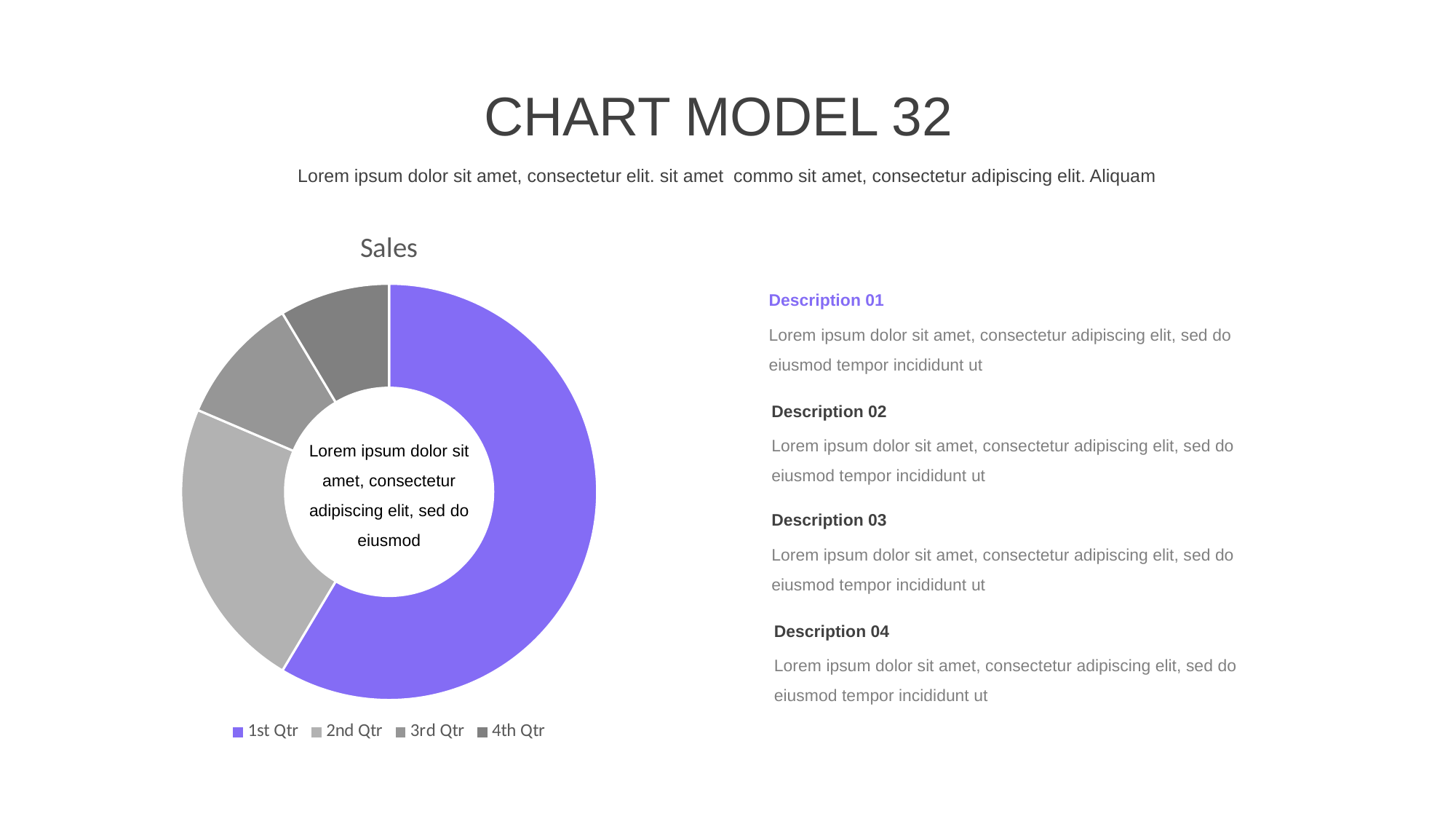

CHART MODEL 32
Lorem ipsum dolor sit amet, consectetur elit. sit amet  commo sit amet, consectetur adipiscing elit. Aliquam

### Chart:

| Category | Sales |
|---|---|
| 1st Qtr | 8.200000000000001 |
| 2nd Qtr | 3.2 |
| 3rd Qtr | 1.4 |
| 4th Qtr | 1.2 |
Description 01
Lorem ipsum dolor sit amet, consectetur adipiscing elit, sed do eiusmod tempor incididunt ut
Description 02
Lorem ipsum dolor sit amet, consectetur adipiscing elit, sed do eiusmod tempor incididunt ut
Lorem ipsum dolor sit amet, consectetur adipiscing elit, sed do eiusmod
Description 03
Lorem ipsum dolor sit amet, consectetur adipiscing elit, sed do eiusmod tempor incididunt ut
Description 04
Lorem ipsum dolor sit amet, consectetur adipiscing elit, sed do eiusmod tempor incididunt ut